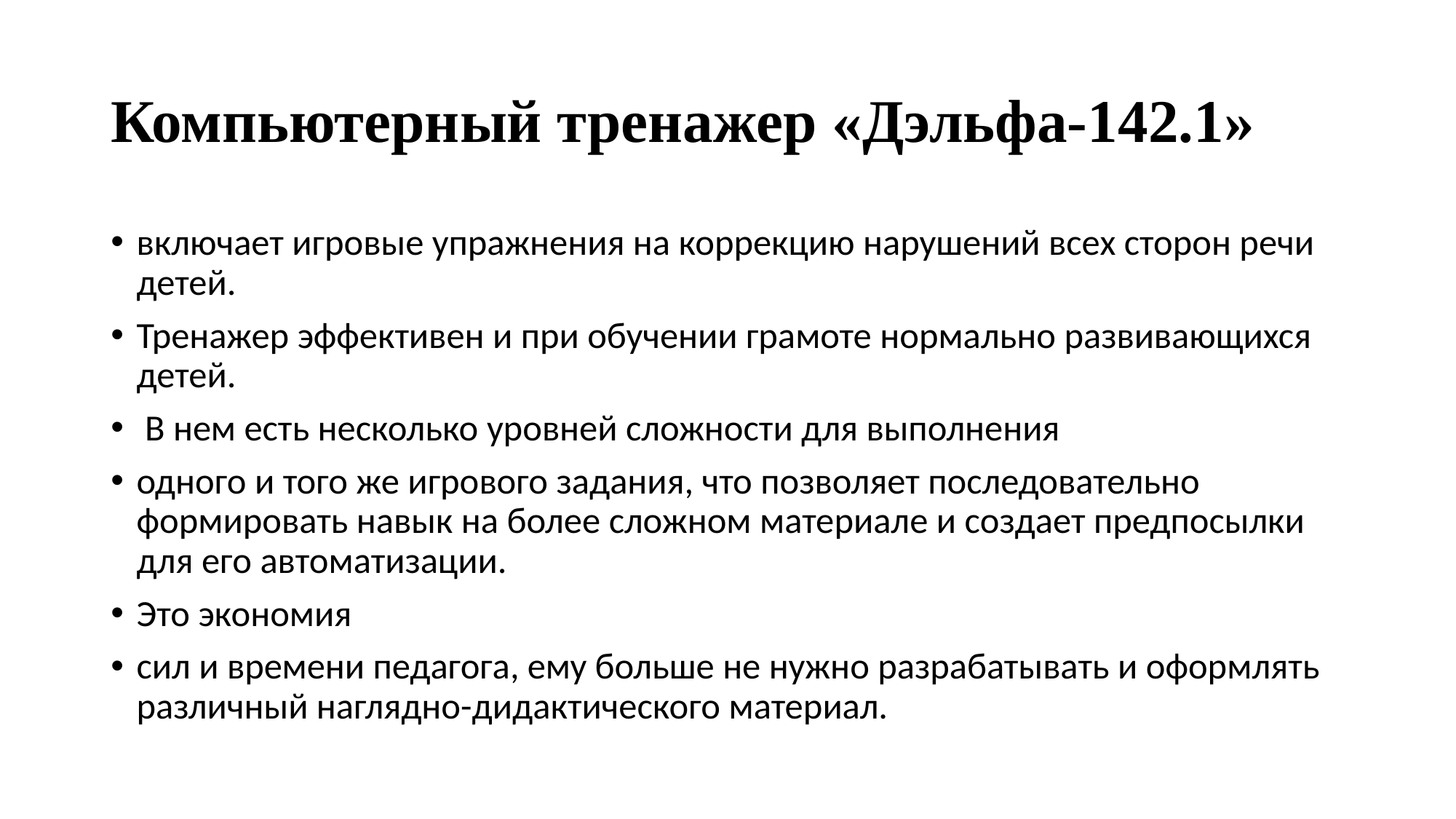

# Компьютерный тренажер «Дэльфа-142.1»
включает игровые упражнения на коррекцию нарушений всех сторон речи детей.
Тренажер эффективен и при обучении грамоте нормально развивающихся детей.
 В нем есть несколько уровней сложности для выполнения
одного и того же игрового задания, что позволяет последовательно формировать навык на более сложном материале и создает предпосылки для его автоматизации.
Это экономия
сил и времени педагога, ему больше не нужно разрабатывать и оформлять различный наглядно-дидактического материал.